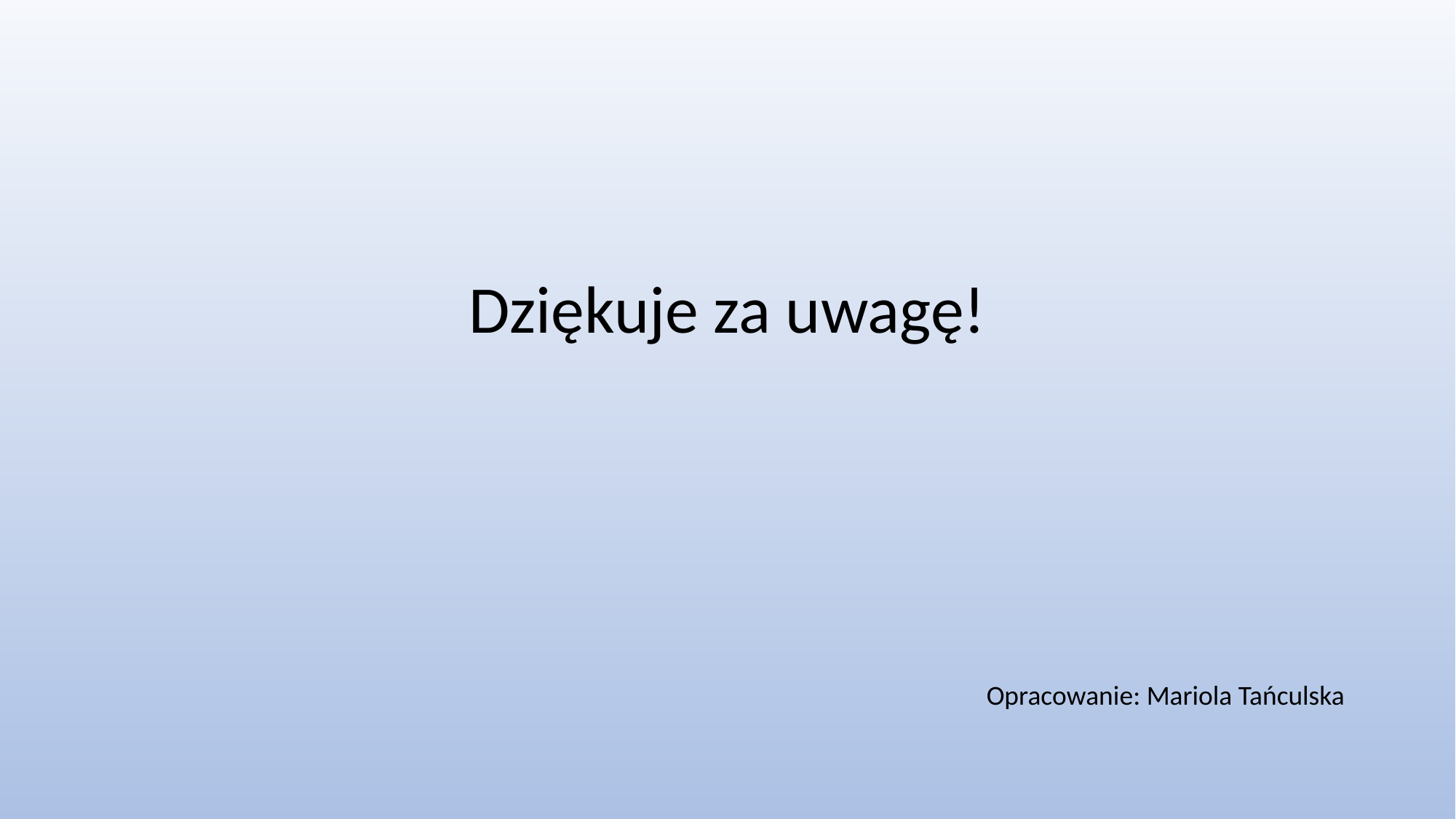

# Dziękuje za uwagę!
Opracowanie: Mariola Tańculska